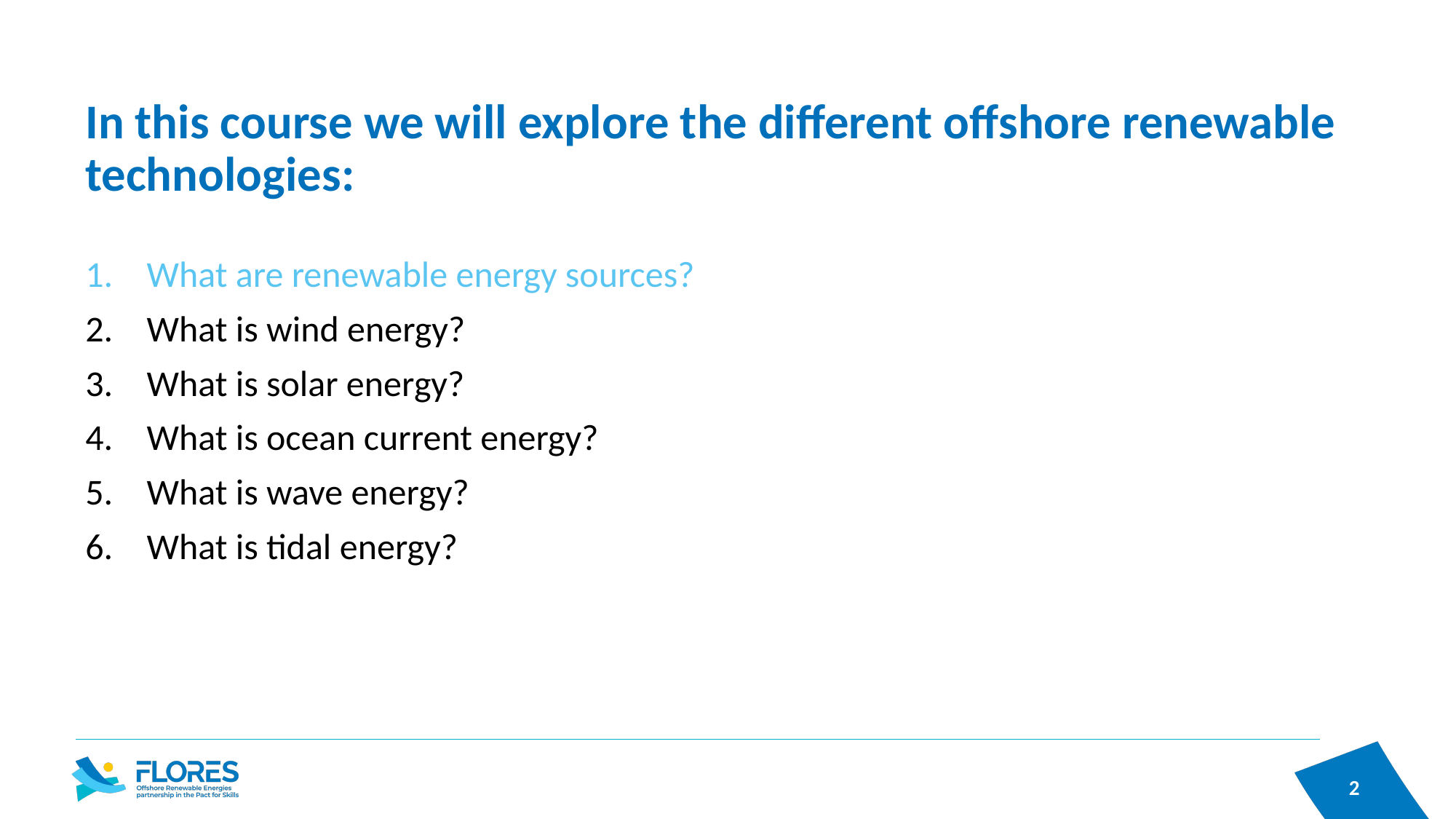

# In this course we will explore the different offshore renewable technologies:
What are renewable energy sources?
What is wind energy?
What is solar energy?
What is ocean current energy?
What is wave energy?
What is tidal energy?

2